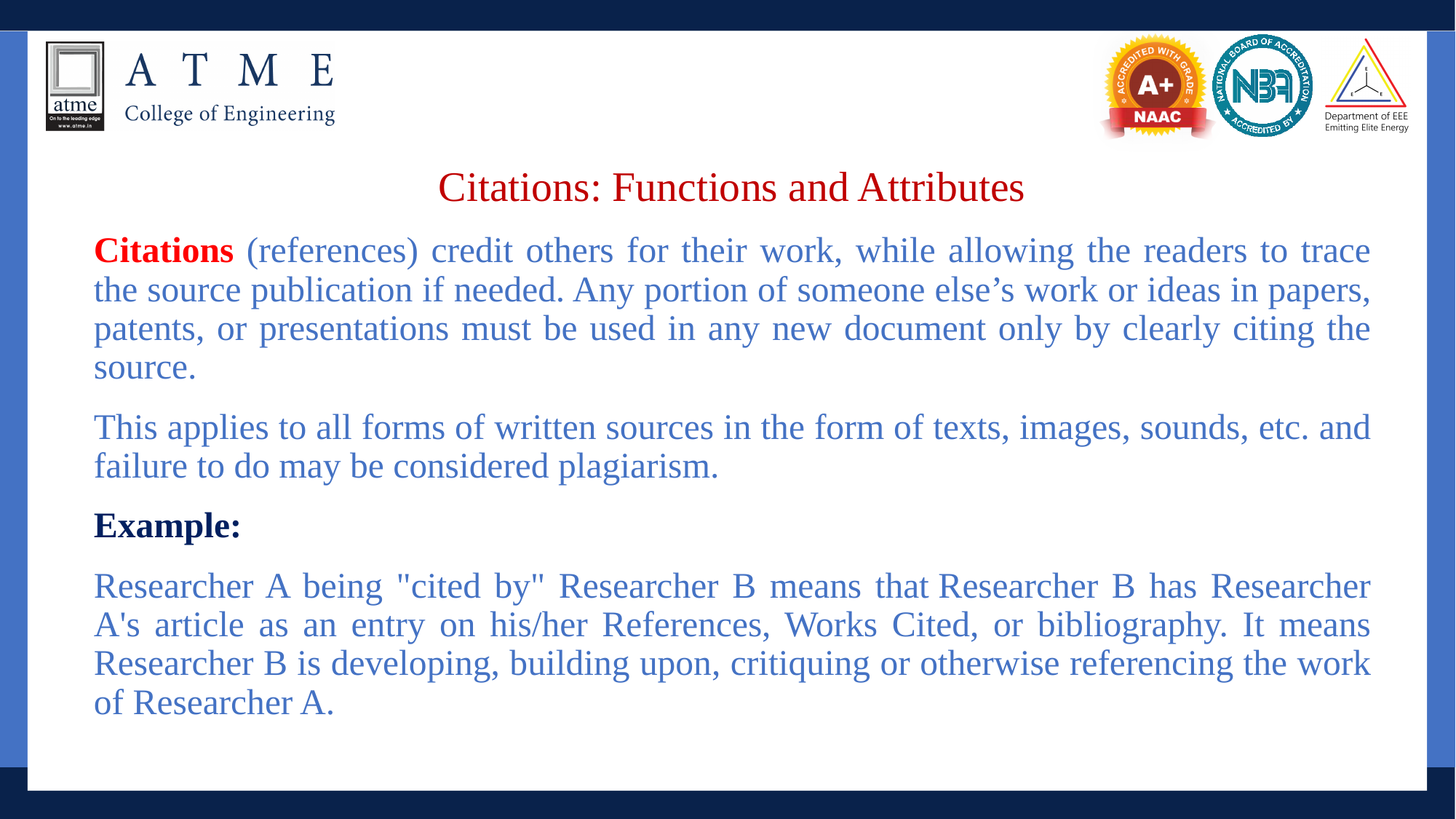

Citations: Functions and Attributes
Citations (references) credit others for their work, while allowing the readers to trace the source publication if needed. Any portion of someone else’s work or ideas in papers, patents, or presentations must be used in any new document only by clearly citing the source.
This applies to all forms of written sources in the form of texts, images, sounds, etc. and failure to do may be considered plagiarism.
Example:
Researcher A being "cited by" Researcher B means that Researcher B has Researcher A's article as an entry on his/her References, Works Cited, or bibliography. It means Researcher B is developing, building upon, critiquing or otherwise referencing the work of Researcher A.